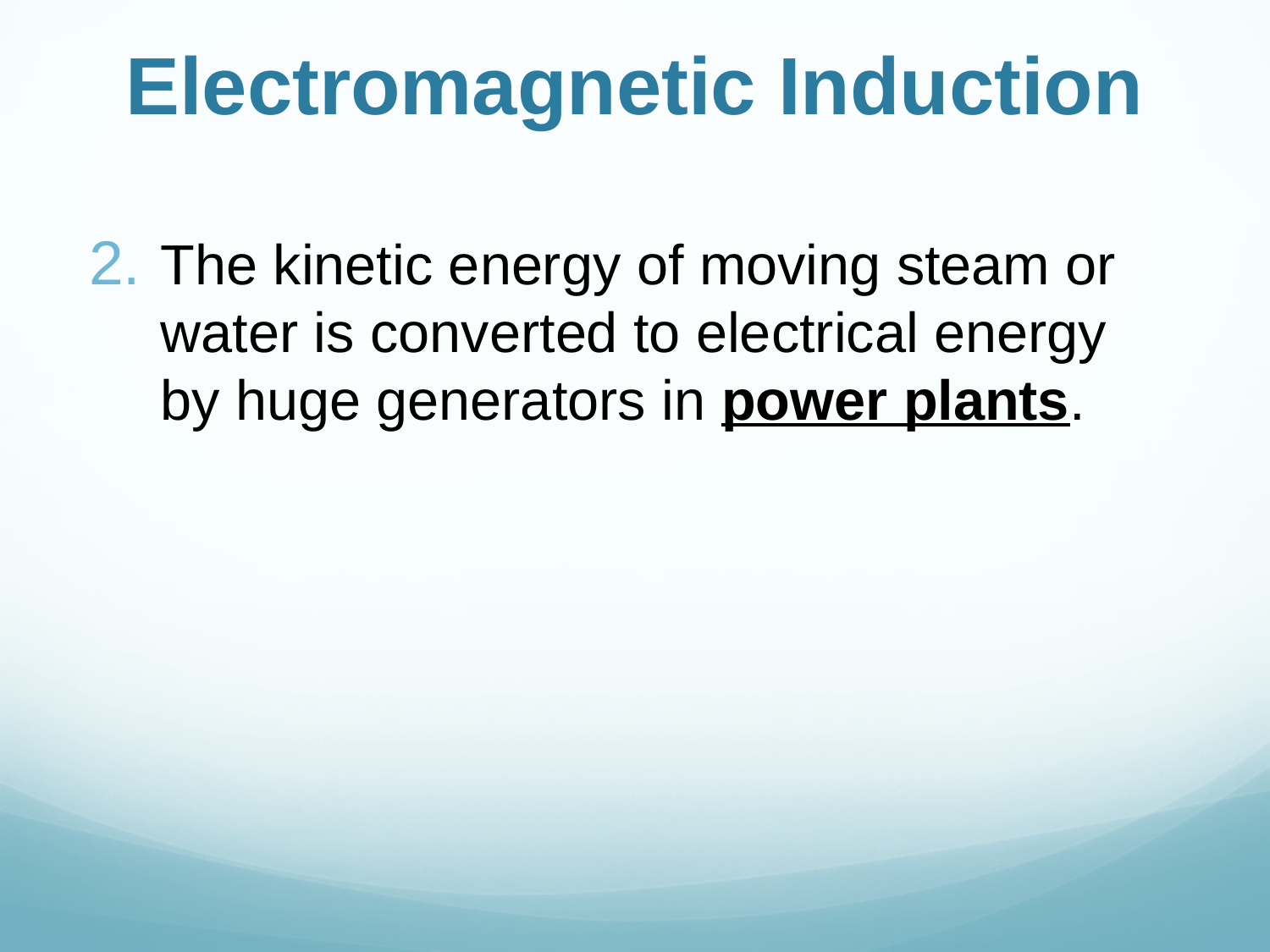

# Electromagnetic Induction
The kinetic energy of moving steam or water is converted to electrical energy by huge generators in power plants.